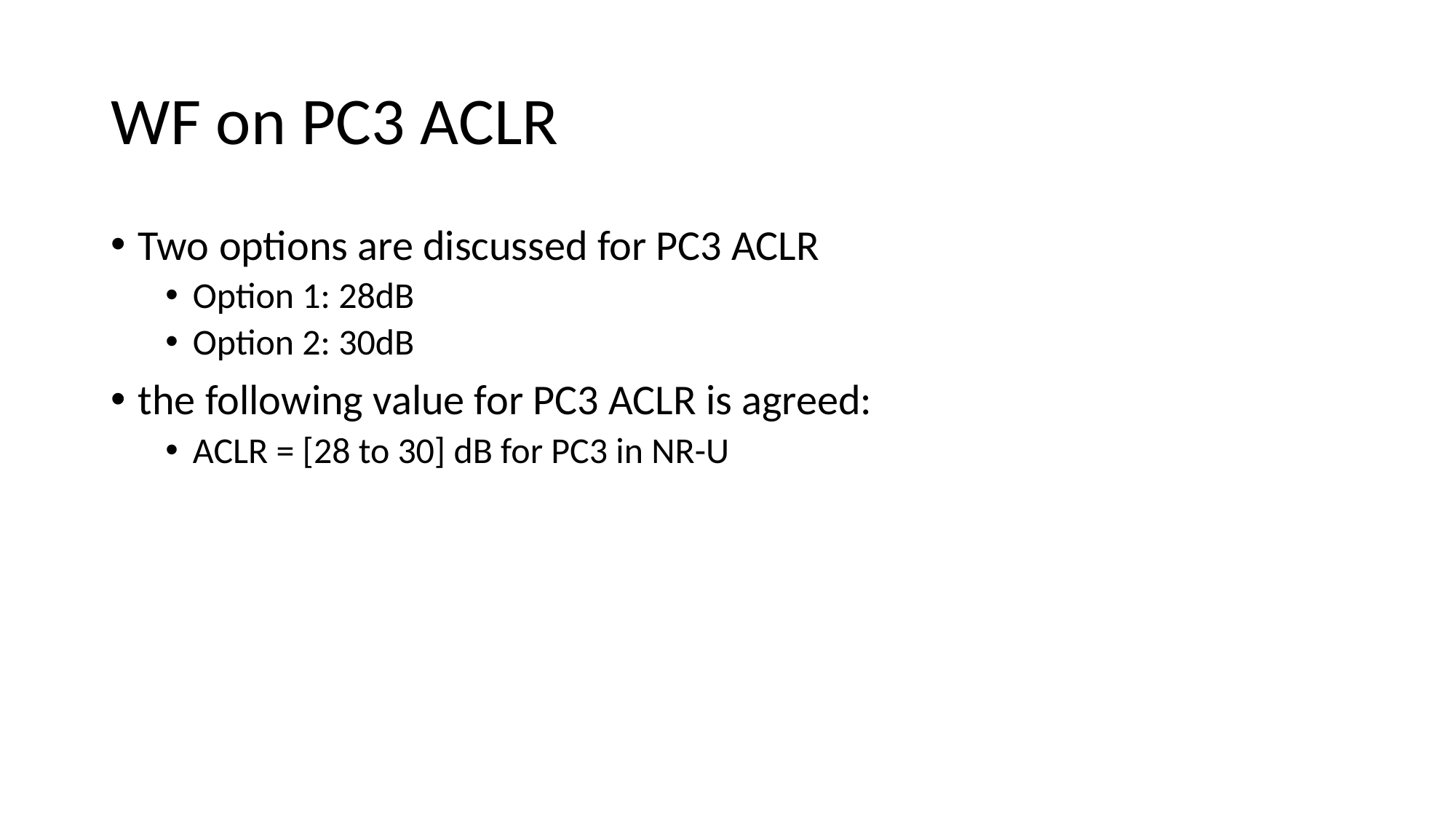

# WF on PC3 ACLR
Two options are discussed for PC3 ACLR
Option 1: 28dB
Option 2: 30dB
the following value for PC3 ACLR is agreed:
ACLR = [28 to 30] dB for PC3 in NR-U